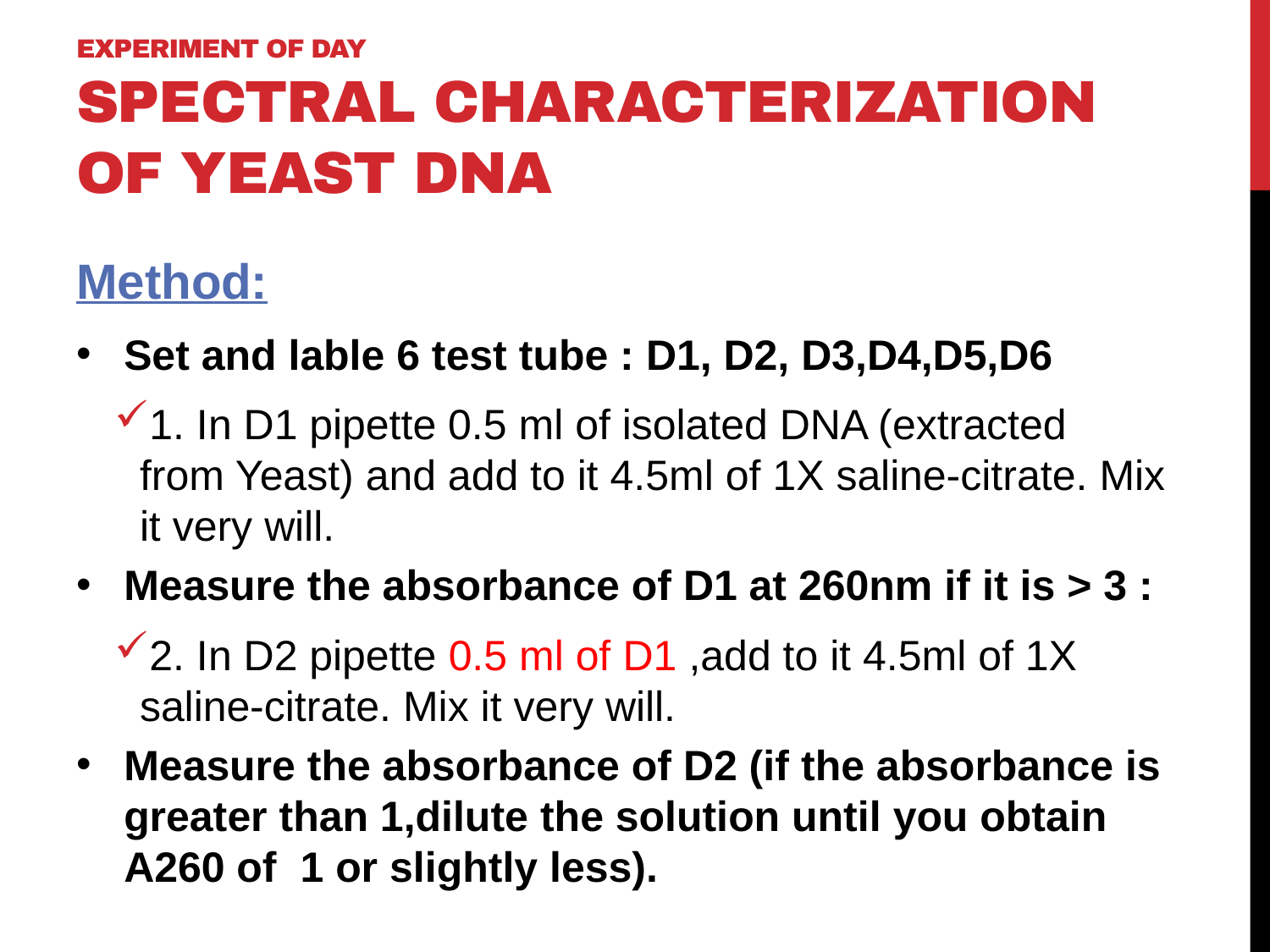

# Experiment of day spectral characterization of yeast DNA
Method:
Set and lable 6 test tube : D1, D2, D3,D4,D5,D6
1. In D1 pipette 0.5 ml of isolated DNA (extracted   from Yeast) and add to it 4.5ml of 1X saline-citrate. Mix it very will.
Measure the absorbance of D1 at 260nm if it is > 3 :
2. In D2 pipette 0.5 ml of D1 ,add to it 4.5ml of 1X saline-citrate. Mix it very will.
Measure the absorbance of D2 (if the absorbance is greater than 1,dilute the solution until you obtain A260 of  1 or slightly less).